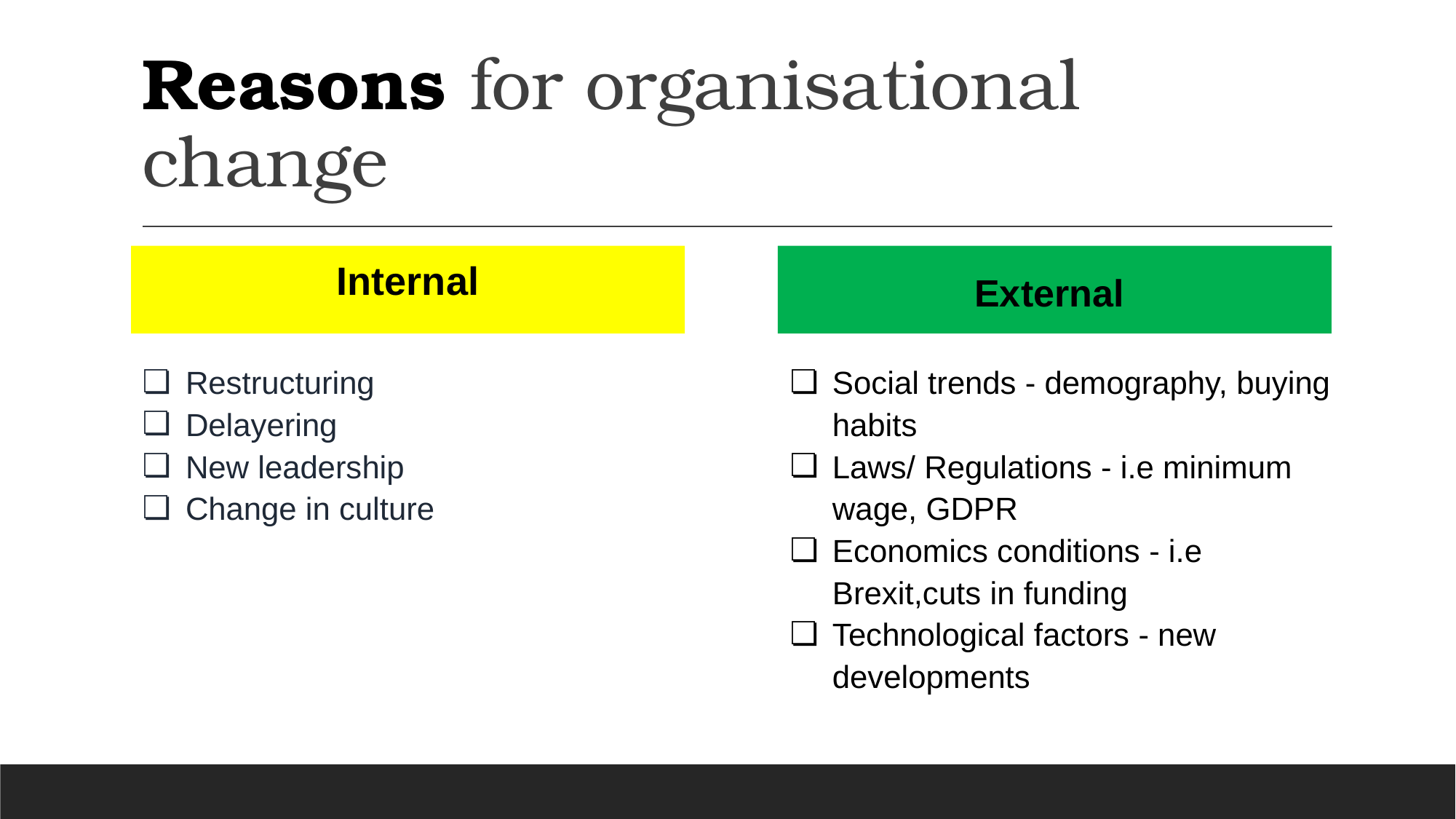

# Reasons for organisational change
Internal
External
Social trends - demography, buying habits
Laws/ Regulations - i.e minimum wage, GDPR
Economics conditions - i.e Brexit,cuts in funding
Technological factors - new developments

Restructuring
Delayering
New leadership
Change in culture